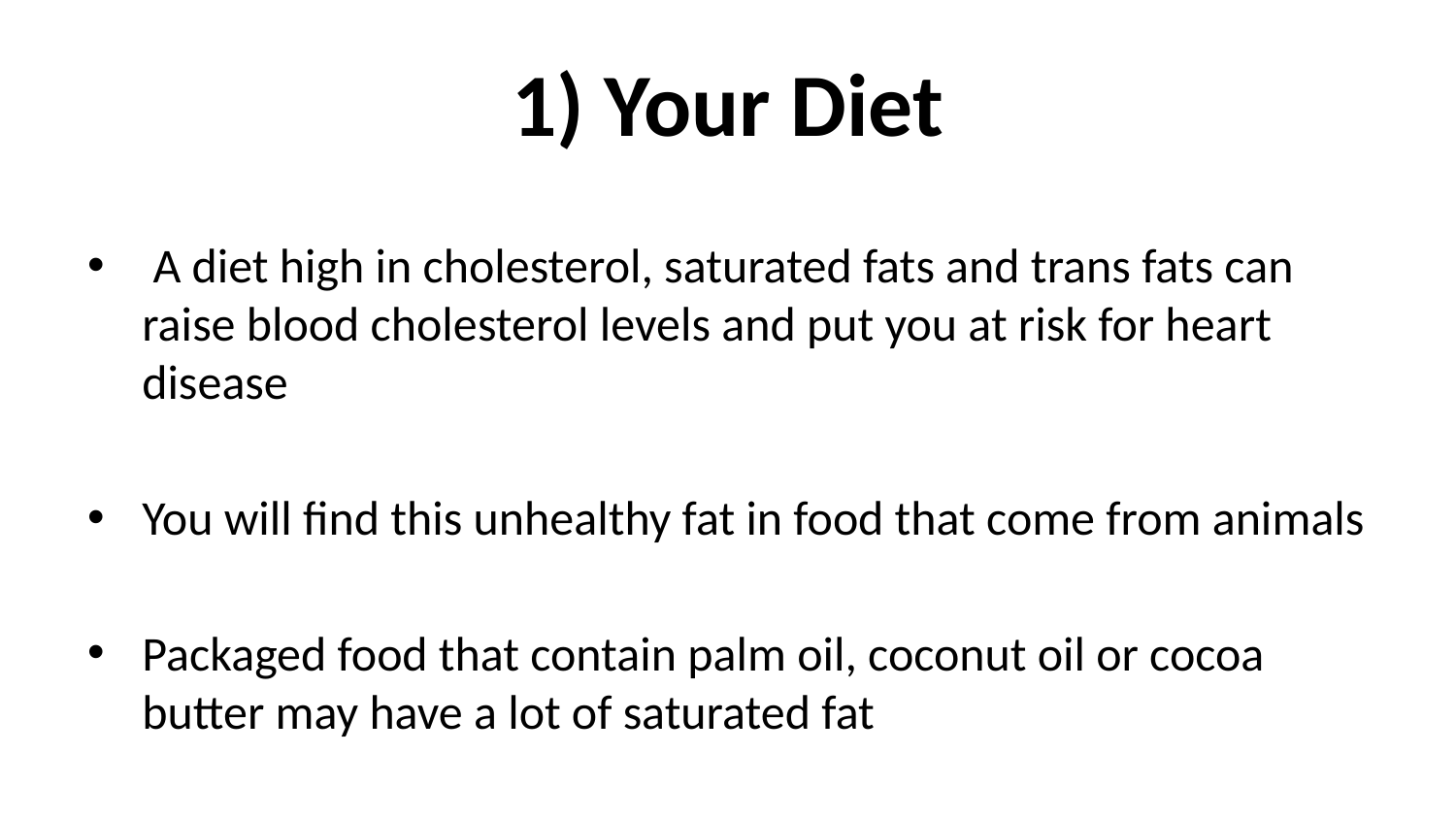

# 1) Your Diet
 A diet high in cholesterol, saturated fats and trans fats can raise blood cholesterol levels and put you at risk for heart disease

You will find this unhealthy fat in food that come from animals

Packaged food that contain palm oil, coconut oil or cocoa butter may have a lot of saturated fat